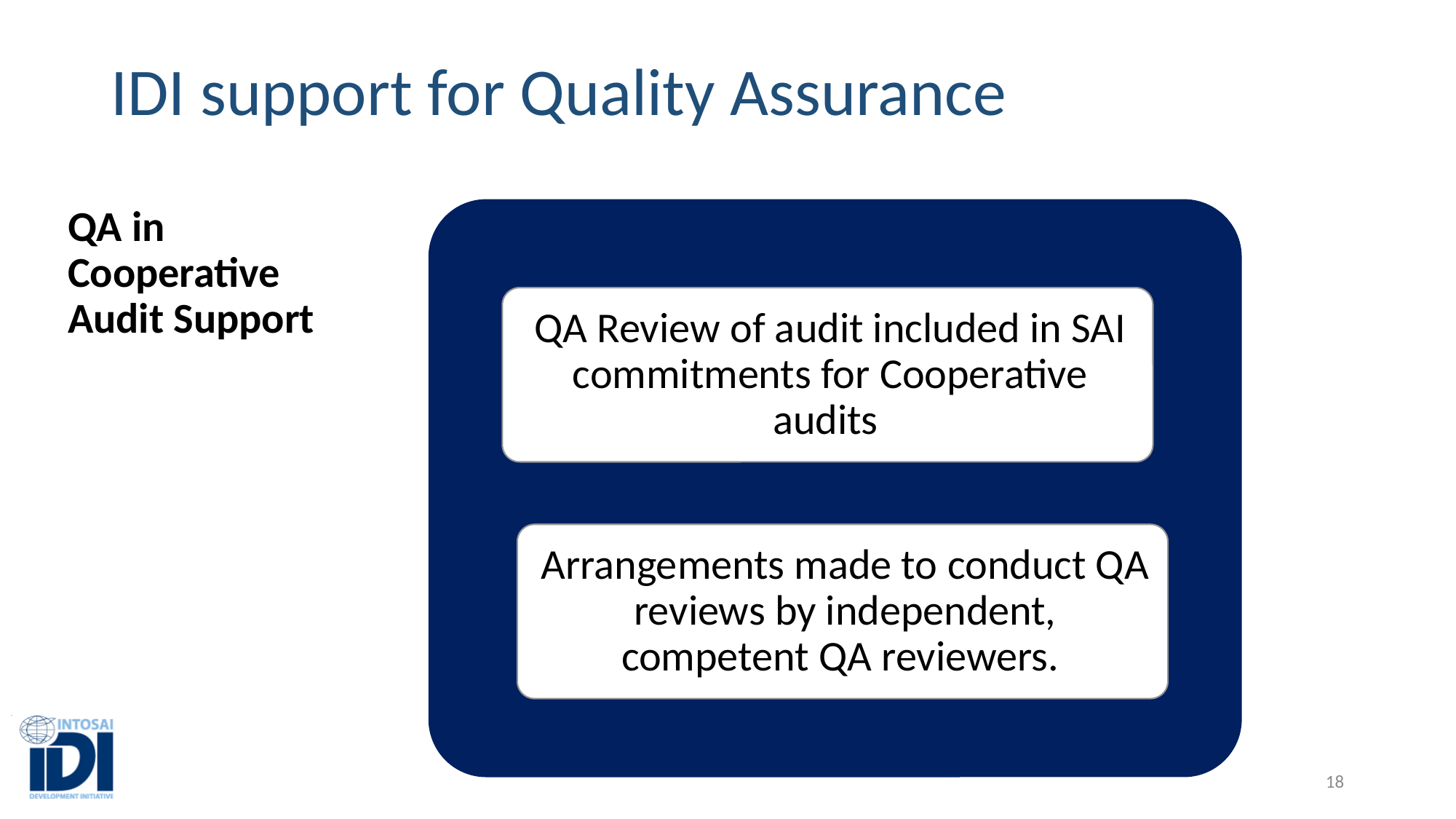

IDI Vision, Mission and Principles
# IDI support for Quality Assurance

QA in Cooperative Audit Support

QA Review of audit included in SAI commitments for Cooperative audits
Arrangements made to conduct QA reviews by independent, competent QA reviewers.

18